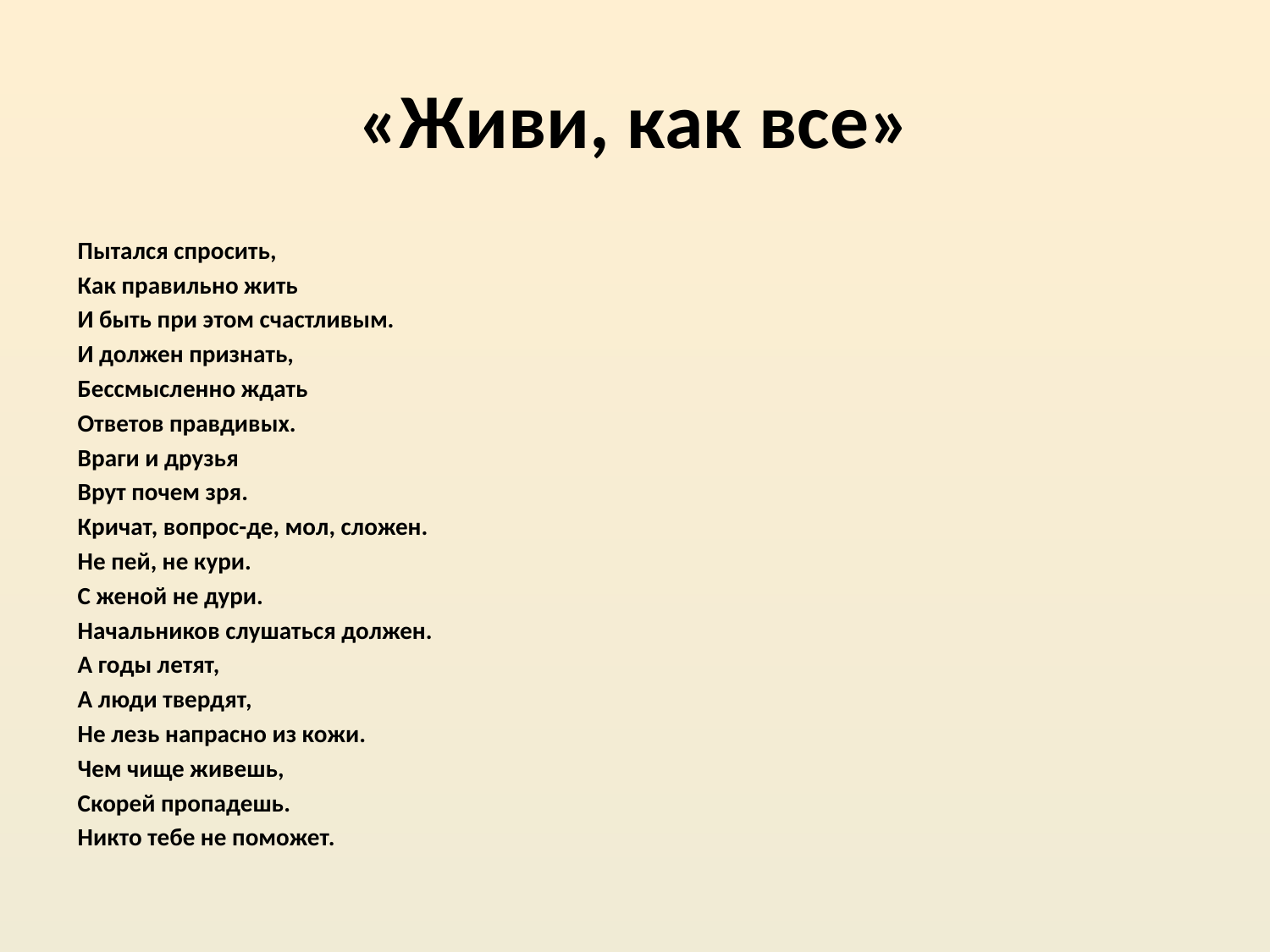

# «Живи, как все»
Пытался спросить,
Как правильно жить
И быть при этом счастливым.
И должен признать,
Бессмысленно ждать
Ответов правдивых.
Враги и друзья
Врут почем зря.
Кричат, вопрос-де, мол, сложен.
Не пей, не кури.
С женой не дури.
Начальников слушаться должен.
А годы летят,
А люди твердят,
Не лезь напрасно из кожи.
Чем чище живешь,
Скорей пропадешь.
Никто тебе не поможет.